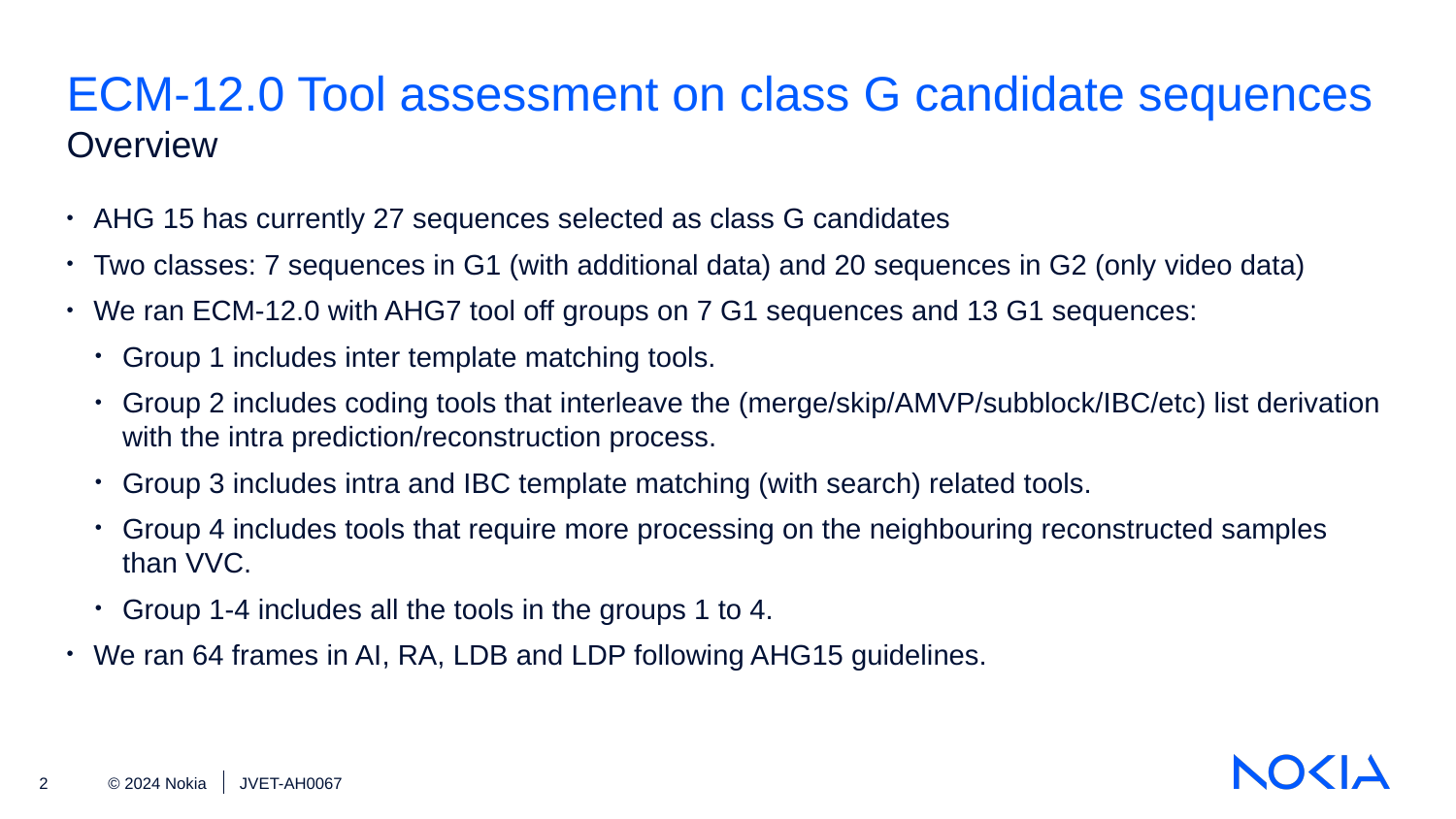

ECM-12.0 Tool assessment on class G candidate sequences

Overview
AHG 15 has currently 27 sequences selected as class G candidates
Two classes: 7 sequences in G1 (with additional data) and 20 sequences in G2 (only video data)
We ran ECM-12.0 with AHG7 tool off groups on 7 G1 sequences and 13 G1 sequences:
Group 1 includes inter template matching tools.
Group 2 includes coding tools that interleave the (merge/skip/AMVP/subblock/IBC/etc) list derivation with the intra prediction/reconstruction process.
Group 3 includes intra and IBC template matching (with search) related tools.
Group 4 includes tools that require more processing on the neighbouring reconstructed samples than VVC.
Group 1-4 includes all the tools in the groups 1 to 4.
We ran 64 frames in AI, RA, LDB and LDP following AHG15 guidelines.

JVET-AH0067